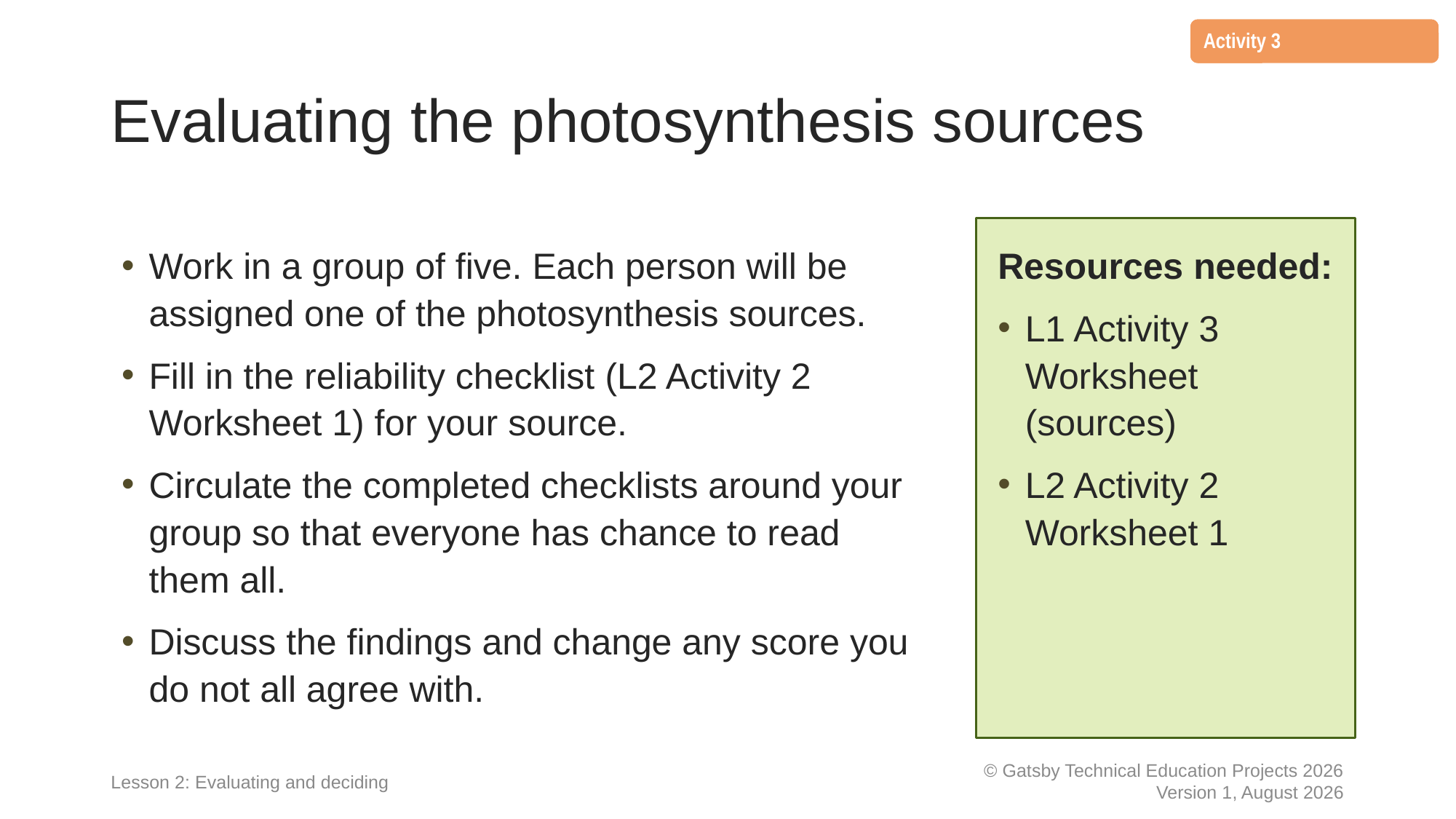

Activity 3

# Evaluating the photosynthesis sources
Work in a group of five. Each person will be assigned one of the photosynthesis sources.
Fill in the reliability checklist (L2 Activity 2 Worksheet 1) for your source.
Circulate the completed checklists around your group so that everyone has chance to read them all.
Discuss the findings and change any score you do not all agree with.
Resources needed:
L1 Activity 3 Worksheet (sources)
L2 Activity 2 Worksheet 1
Lesson 2: Evaluating and deciding